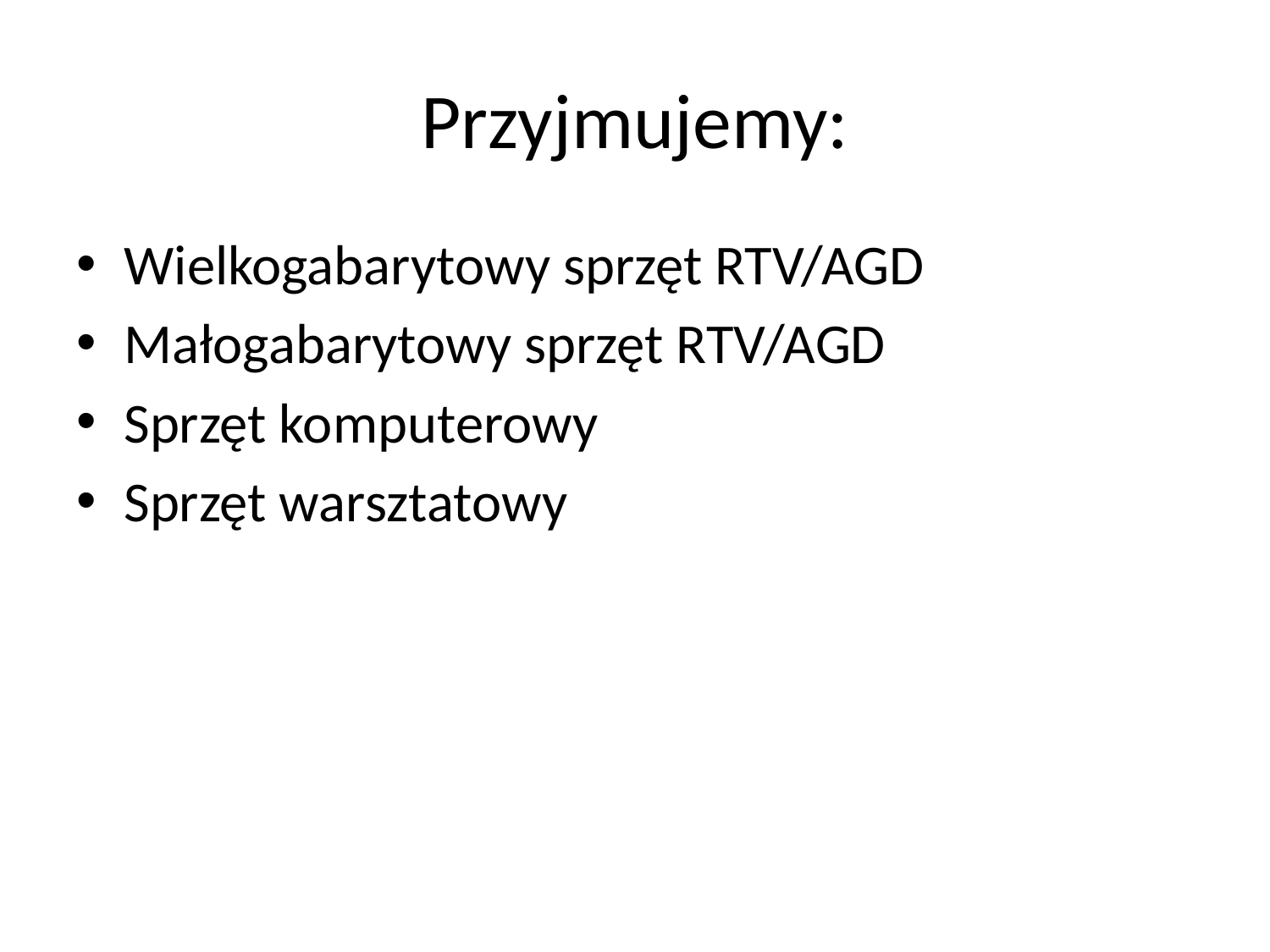

# Przyjmujemy:
Wielkogabarytowy sprzęt RTV/AGD
Małogabarytowy sprzęt RTV/AGD
Sprzęt komputerowy
Sprzęt warsztatowy